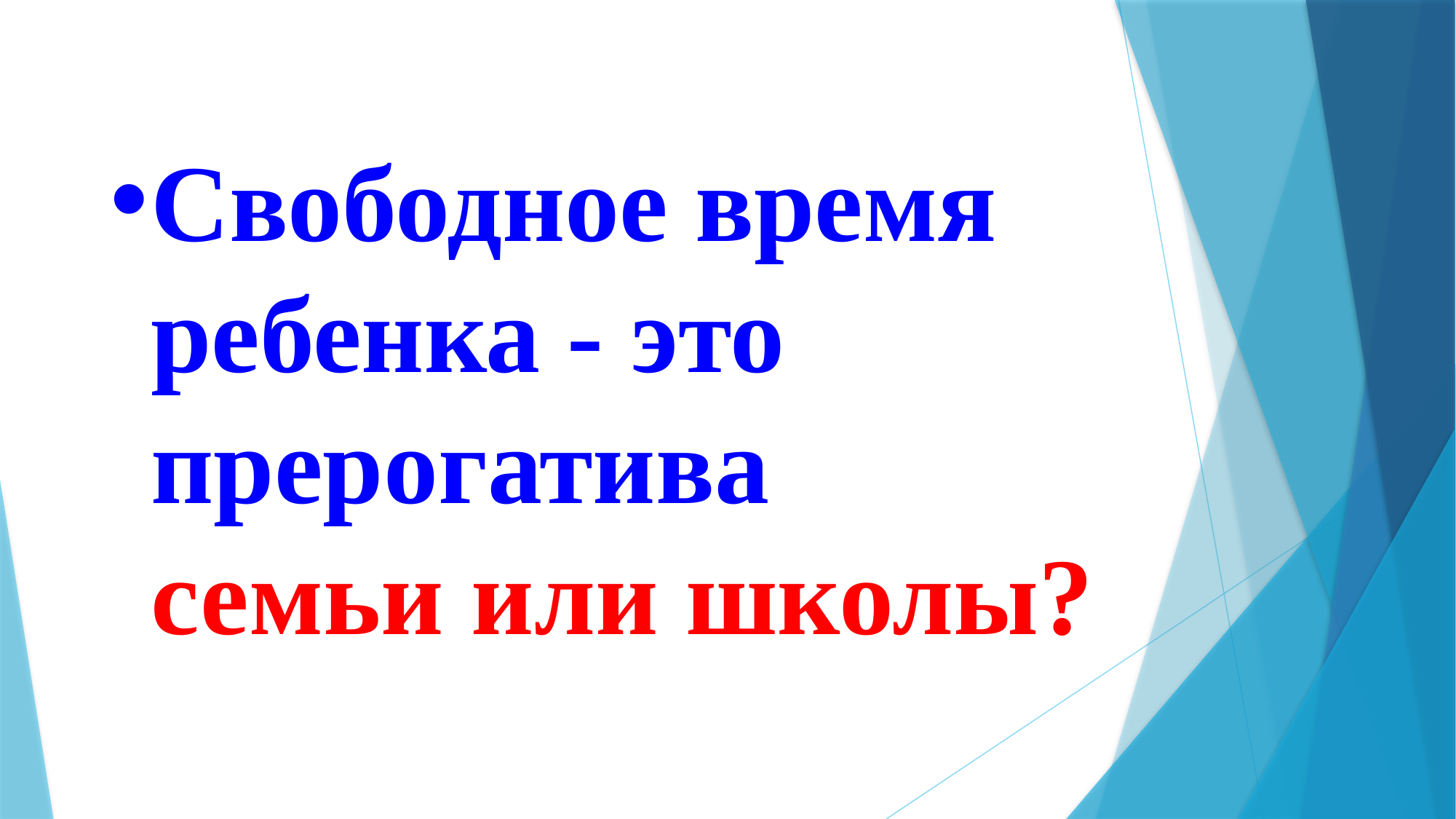

Свободное время ребенка - это прерогатива  семьи или школы?